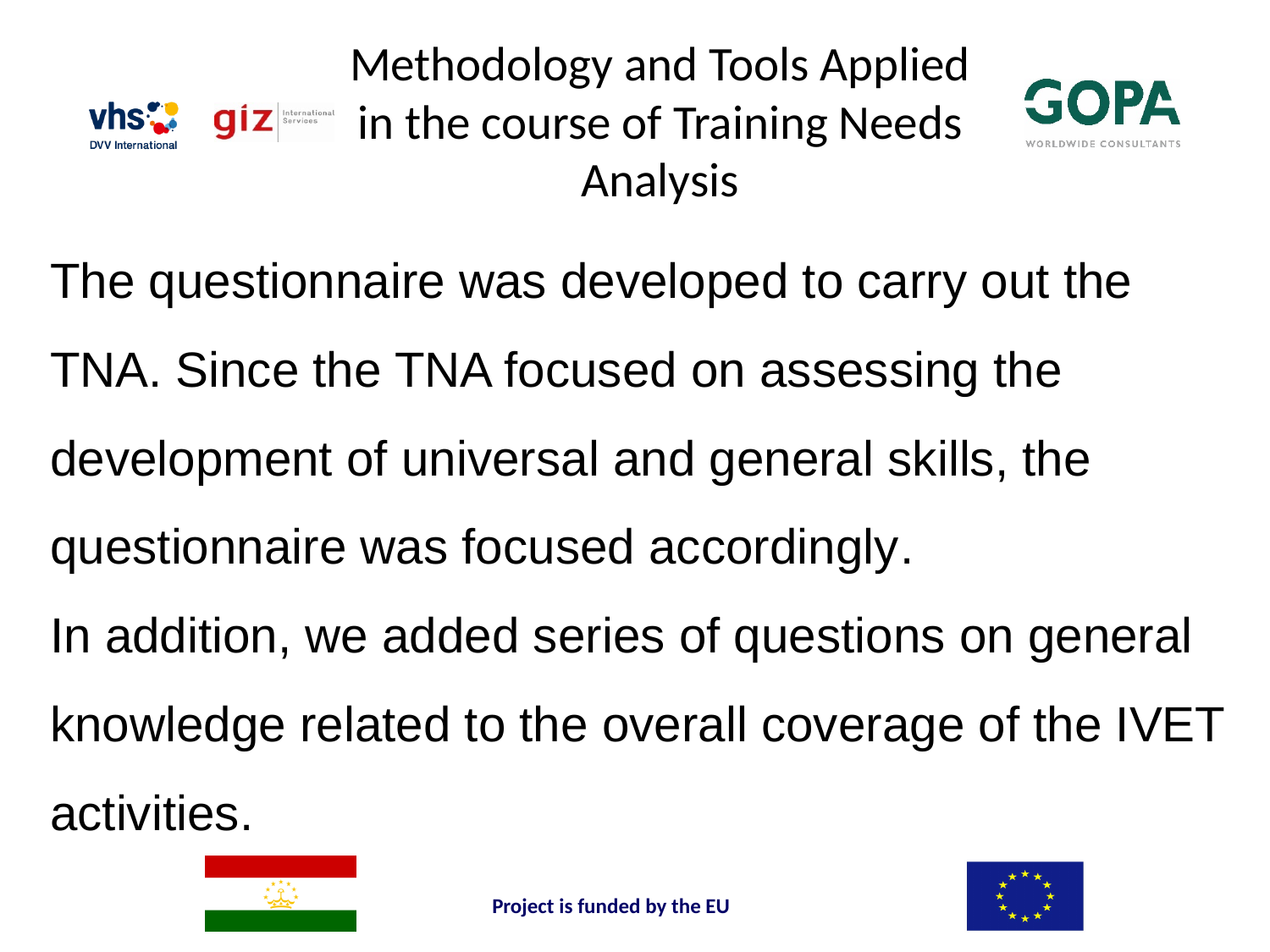

# Methodology and Tools Applied in the course of Training Needs Analysis
The questionnaire was developed to carry out the TNA. Since the TNA focused on assessing the development of universal and general skills, the questionnaire was focused accordingly.
In addition, we added series of questions on general knowledge related to the overall coverage of the IVET activities.
Project is funded by the EU